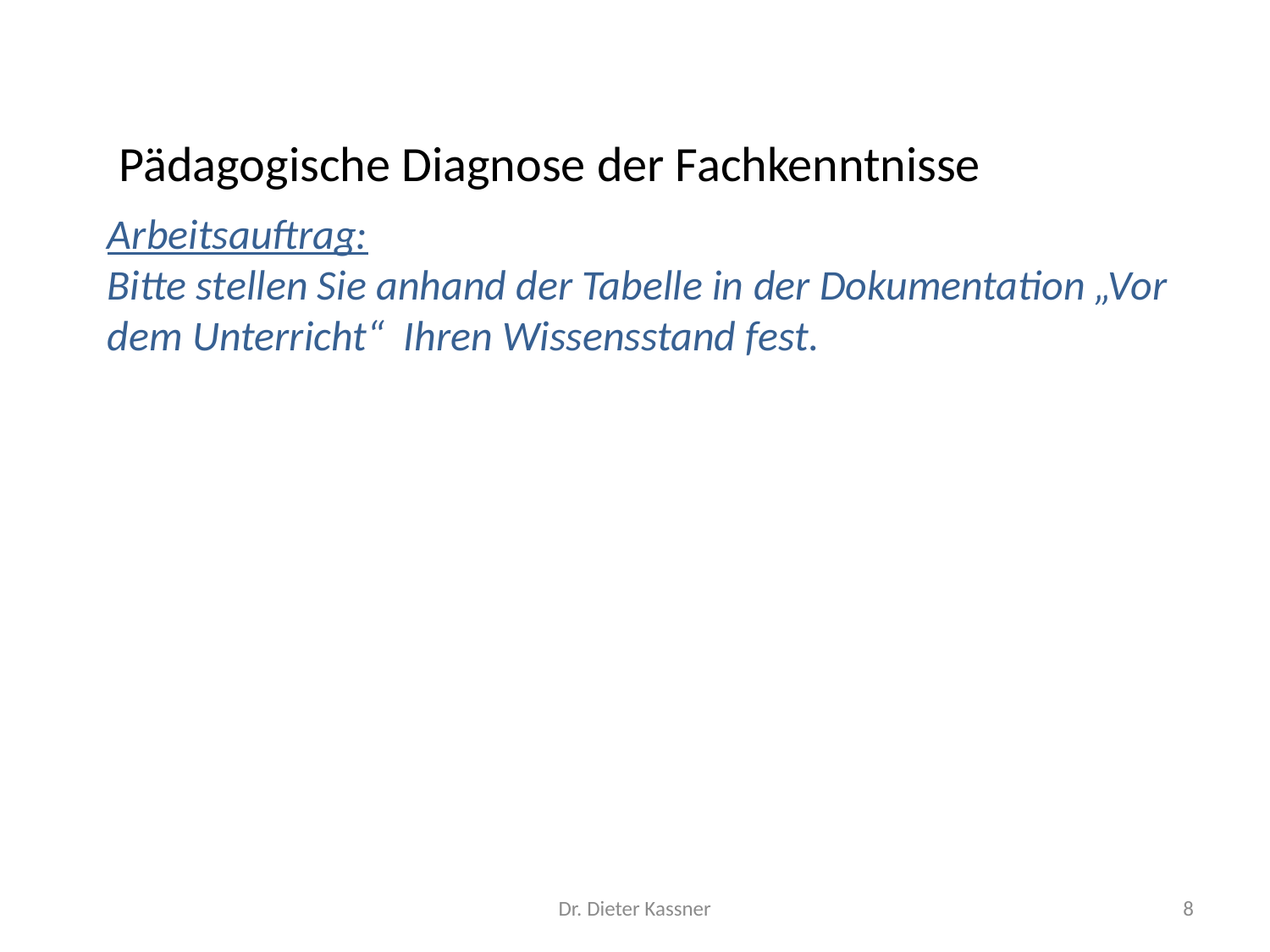

Pädagogische Diagnose der Fachkenntnisse
Arbeitsauftrag:
Bitte stellen Sie anhand der Tabelle in der Dokumentation „Vor dem Unterricht“  Ihren Wissensstand fest.

Dr. Dieter Kassner
8